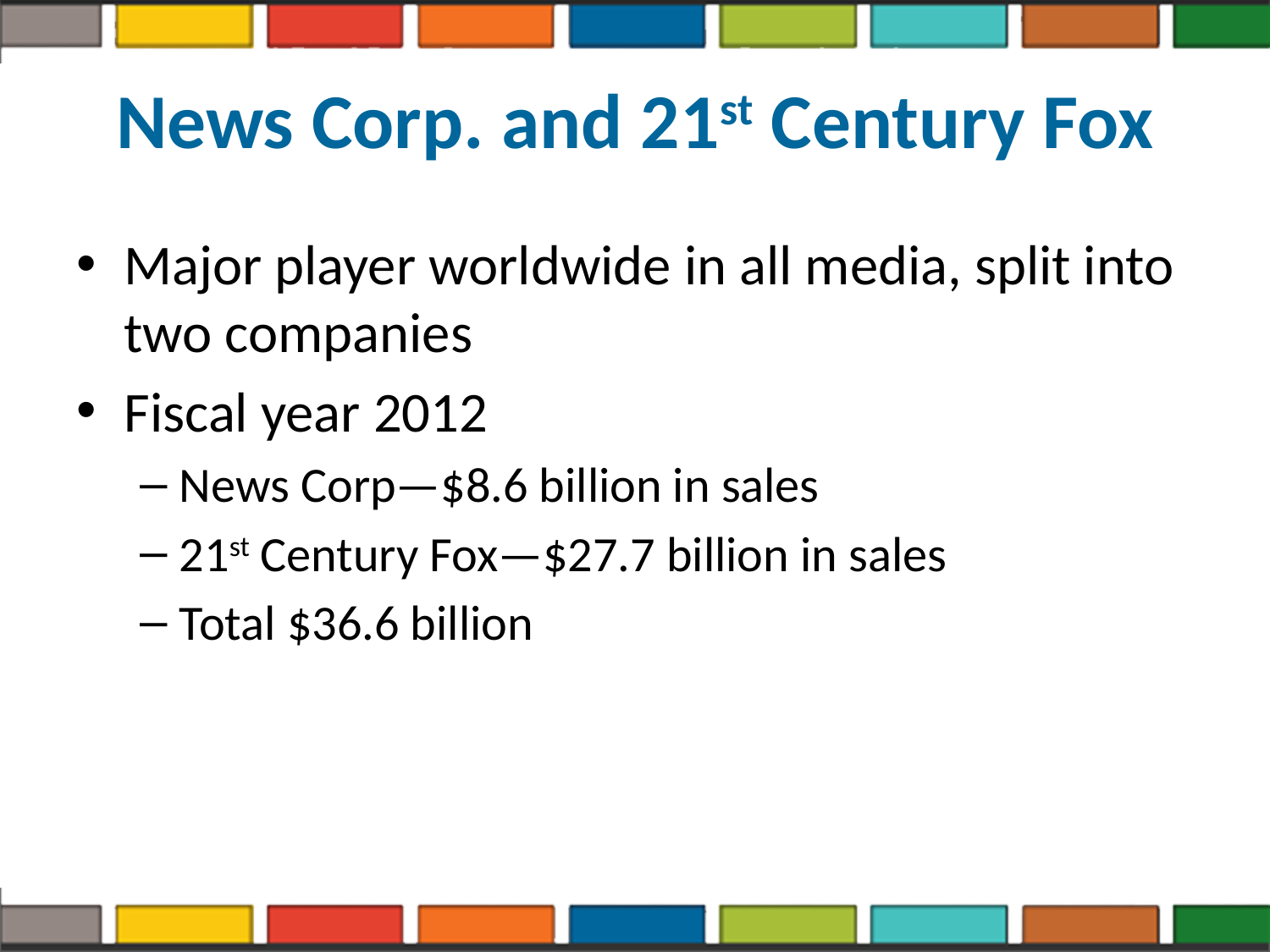

# News Corp. and 21st Century Fox
Major player worldwide in all media, split into two companies
Fiscal year 2012
News Corp—$8.6 billion in sales
21st Century Fox—$27.7 billion in sales
Total $36.6 billion